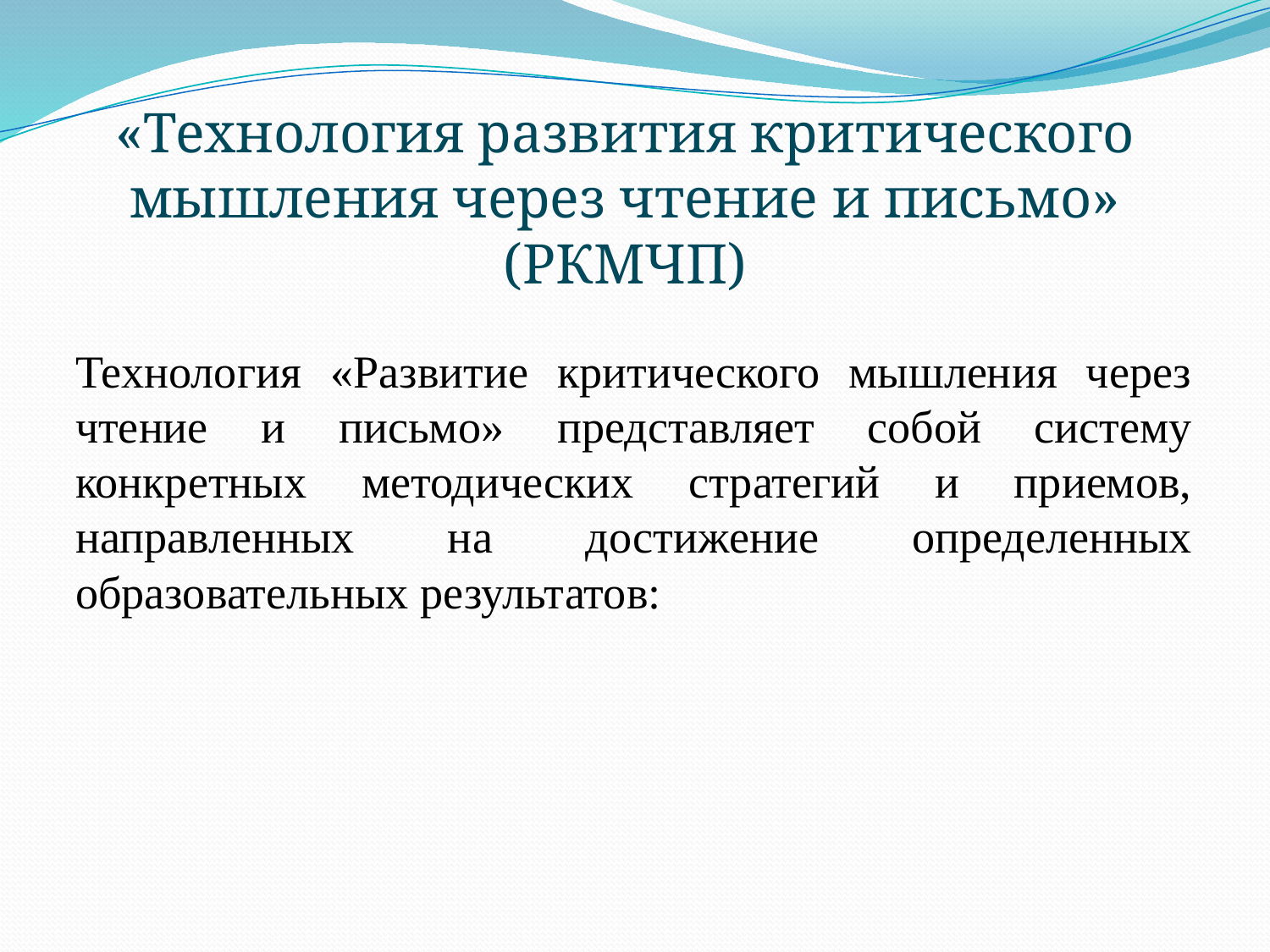

# «Технология развития критического мышления через чтение и письмо» (РКМЧП)
Технология «Развитие критического мышления через чтение и письмо» представляет собой систему конкретных методических стратегий и приемов, направленных на достижение определенных образовательных результатов: